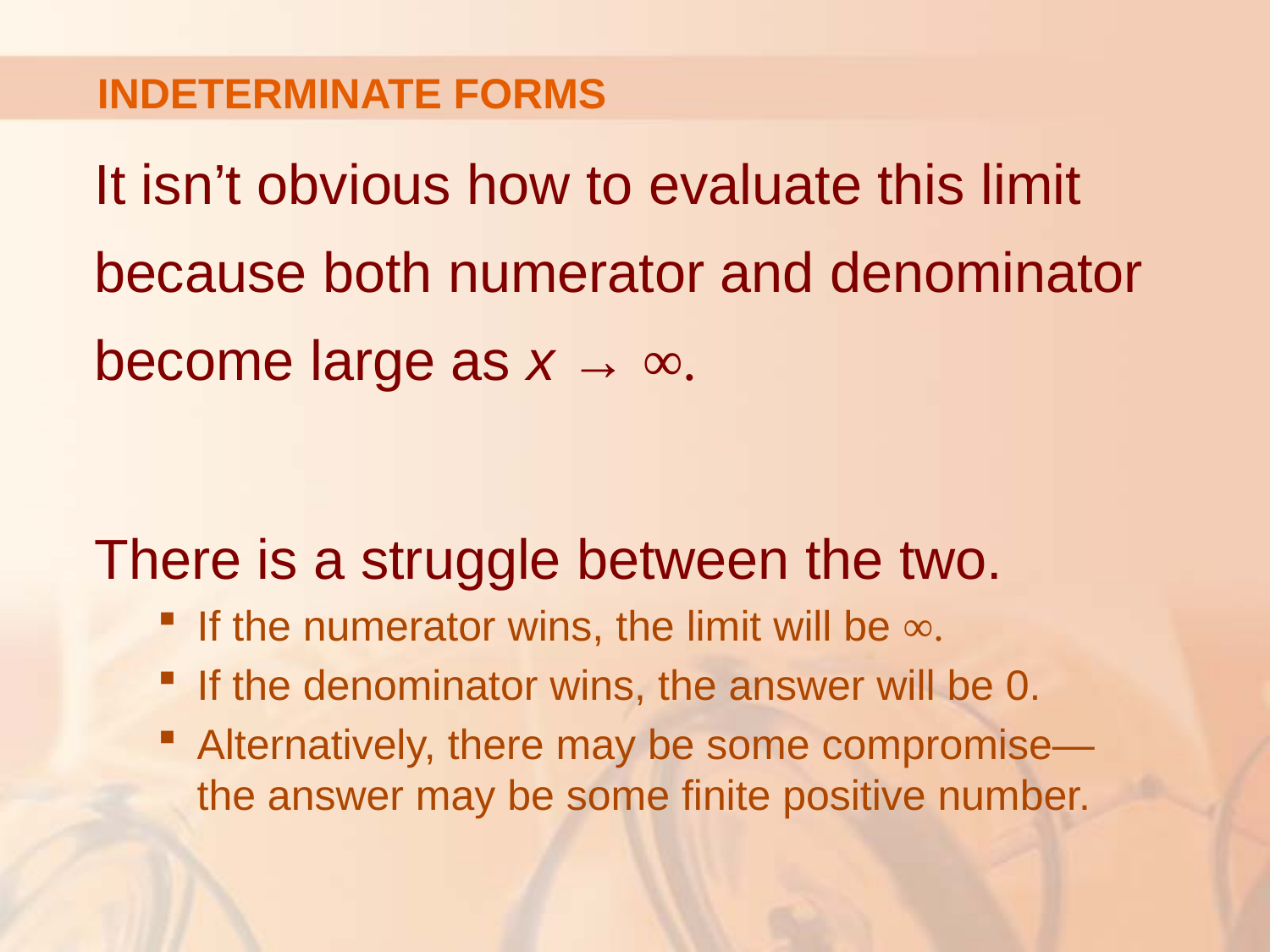

# INDETERMINATE FORMS
It isn’t obvious how to evaluate this limit because both numerator and denominator become large as x → ∞.

There is a struggle between the two.
If the numerator wins, the limit will be ∞.
If the denominator wins, the answer will be 0.
Alternatively, there may be some compromise—
the answer may be some finite positive number.